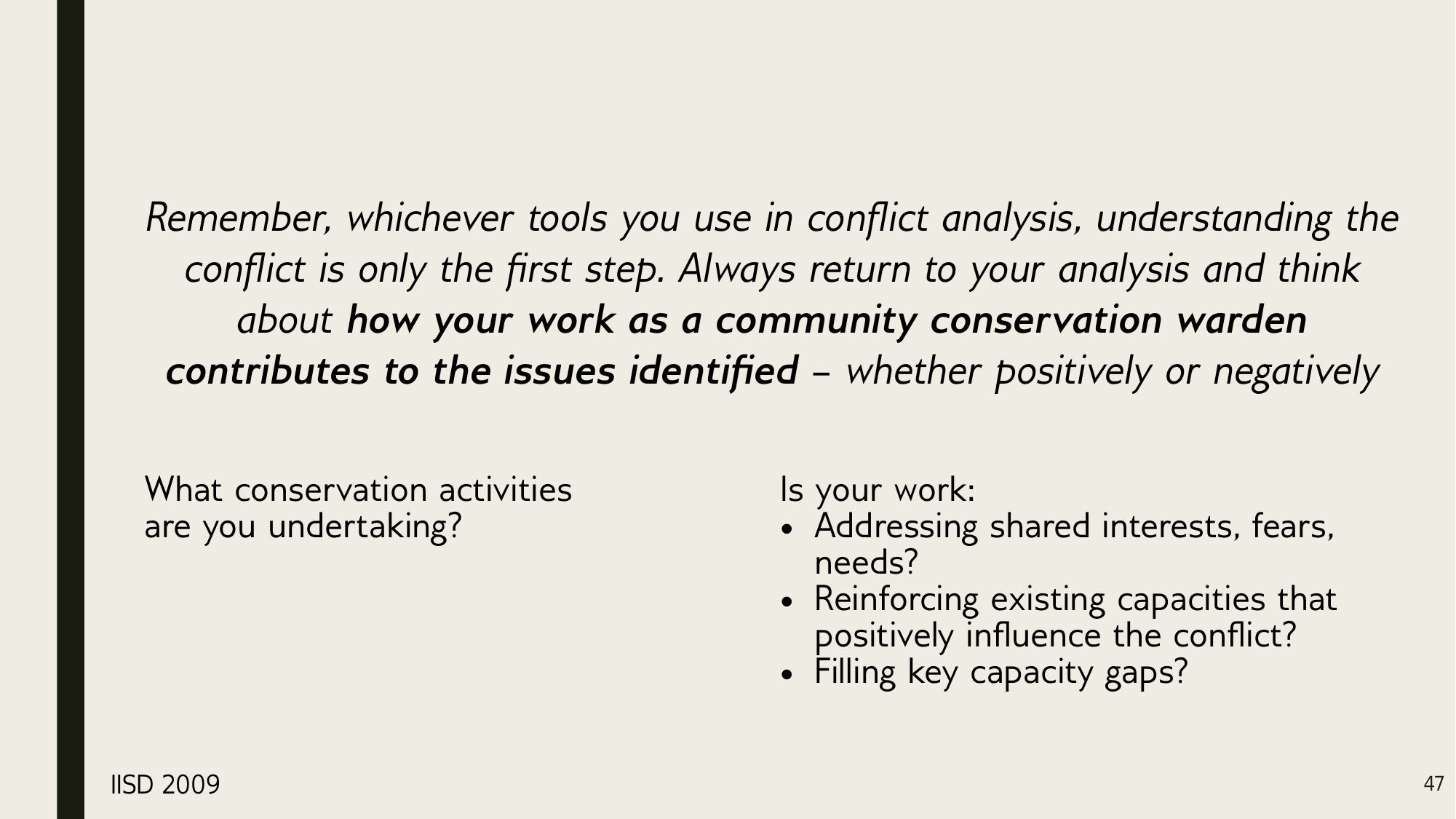

Remember, whichever tools you use in conflict analysis, understanding the conflict is only the first step. Always return to your analysis and think about how your work as a community conservation warden contributes to the issues identified – whether positively or negatively
| What conservation activities are you undertaking? |  | Is your work: Addressing shared interests, fears, needs? Reinforcing existing capacities that positively influence the conflict? Filling key capacity gaps? |
| --- | --- | --- |
47
IISD 2009